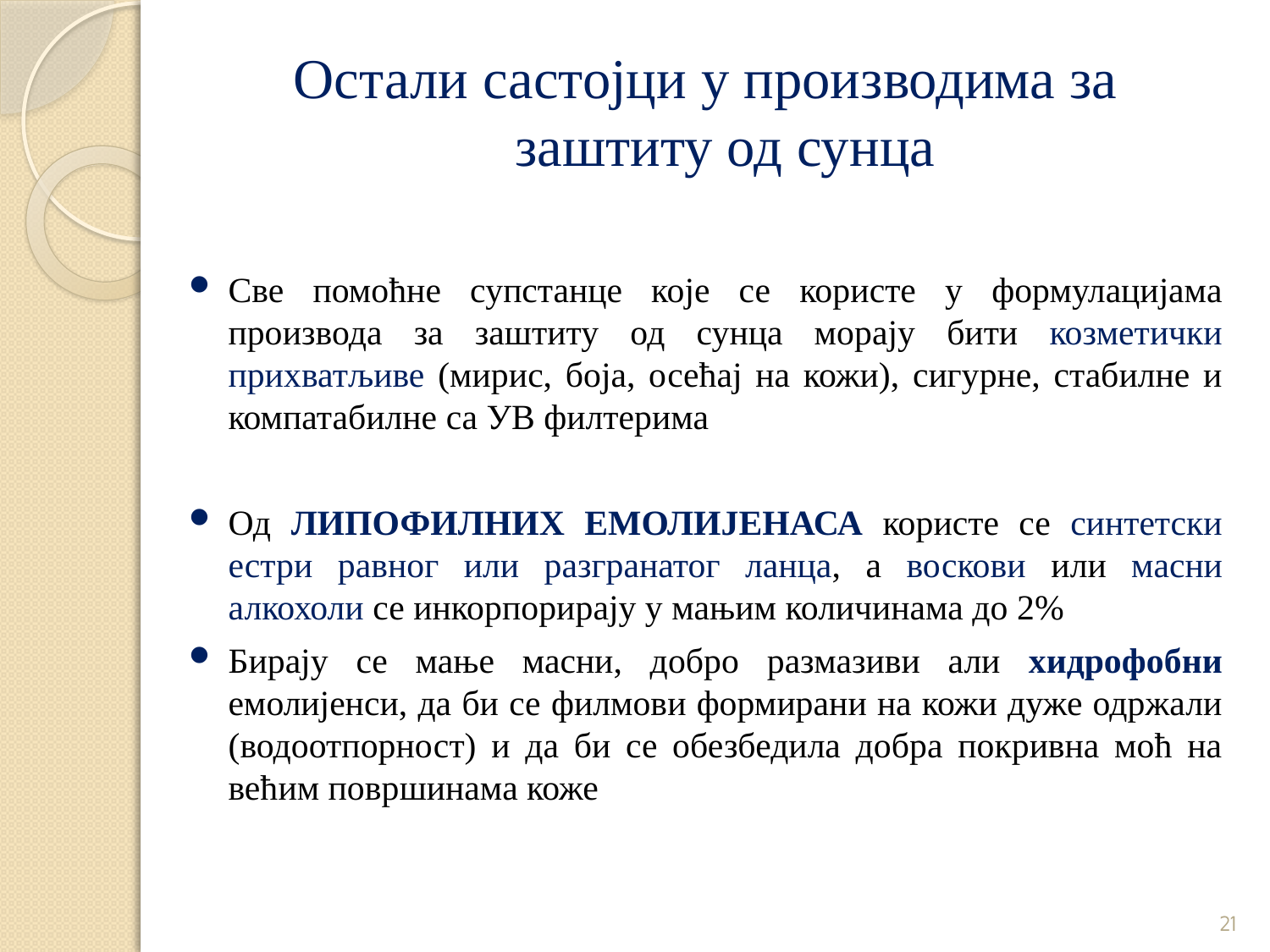

Остали састојци у производима за заштиту од сунца

Све помоћне супстанце које се користе у формулацијама производа за заштиту од сунца морају бити козметички прихватљиве (мирис, боја, осећај на кожи), сигурне, стабилне и компатабилне са УВ филтерима

Од ЛИПОФИЛНИХ ЕМОЛИЈЕНАСА користе се синтетски естри равног или разгранатог ланца, а воскови или масни алкохоли се инкорпорирају у мањим количинама до 2%
Бирају се мање масни, добро размазиви али хидрофобни емолијенси, да би се филмови формирани на кожи дуже одржали (водоотпорност) и да би се обезбедила добра покривна моћ на већим површинама коже
21